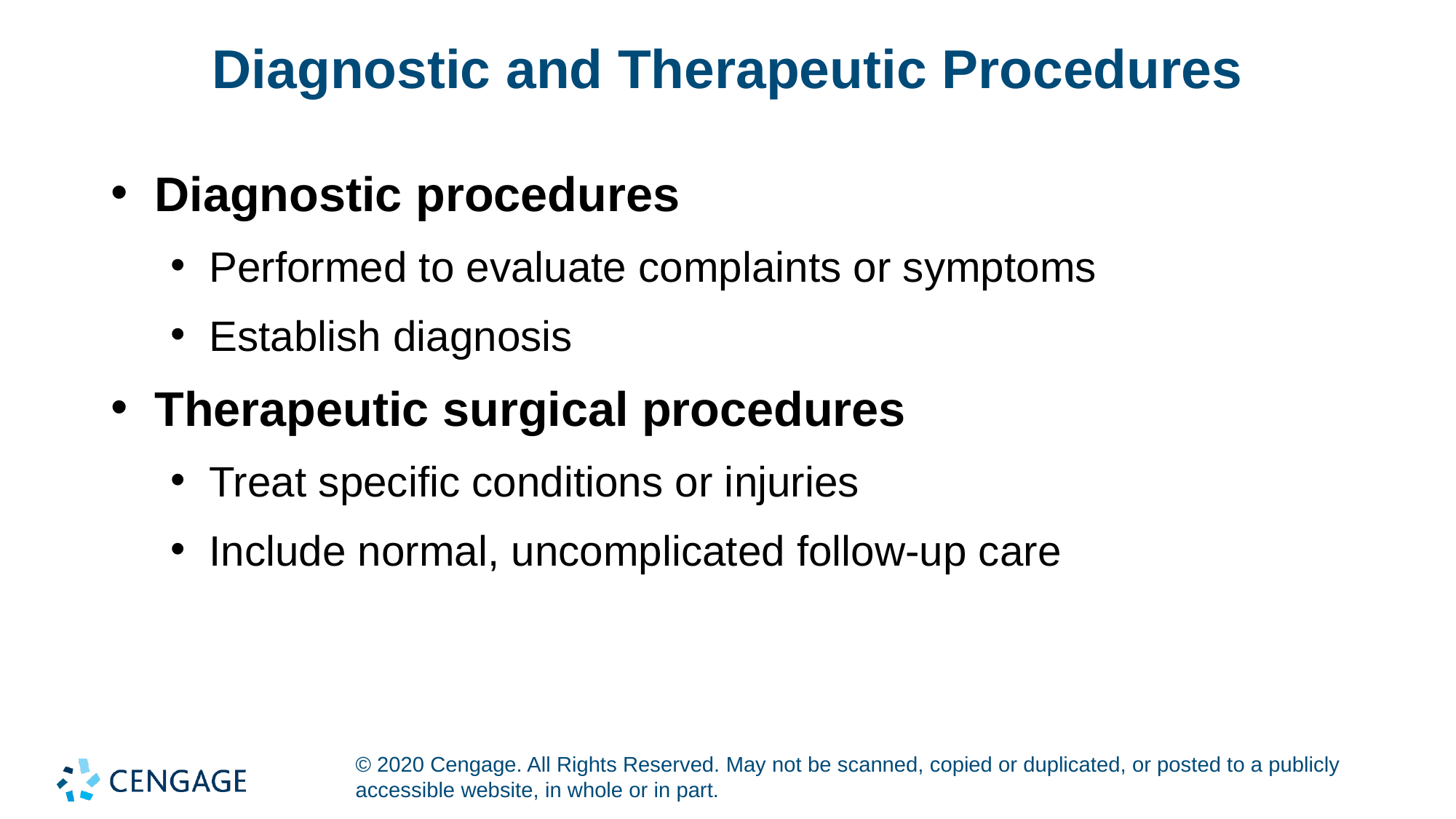

# Diagnostic and Therapeutic Procedures
Diagnostic procedures
Performed to evaluate complaints or symptoms
Establish diagnosis
Therapeutic surgical procedures
Treat specific conditions or injuries
Include normal, uncomplicated follow-up care